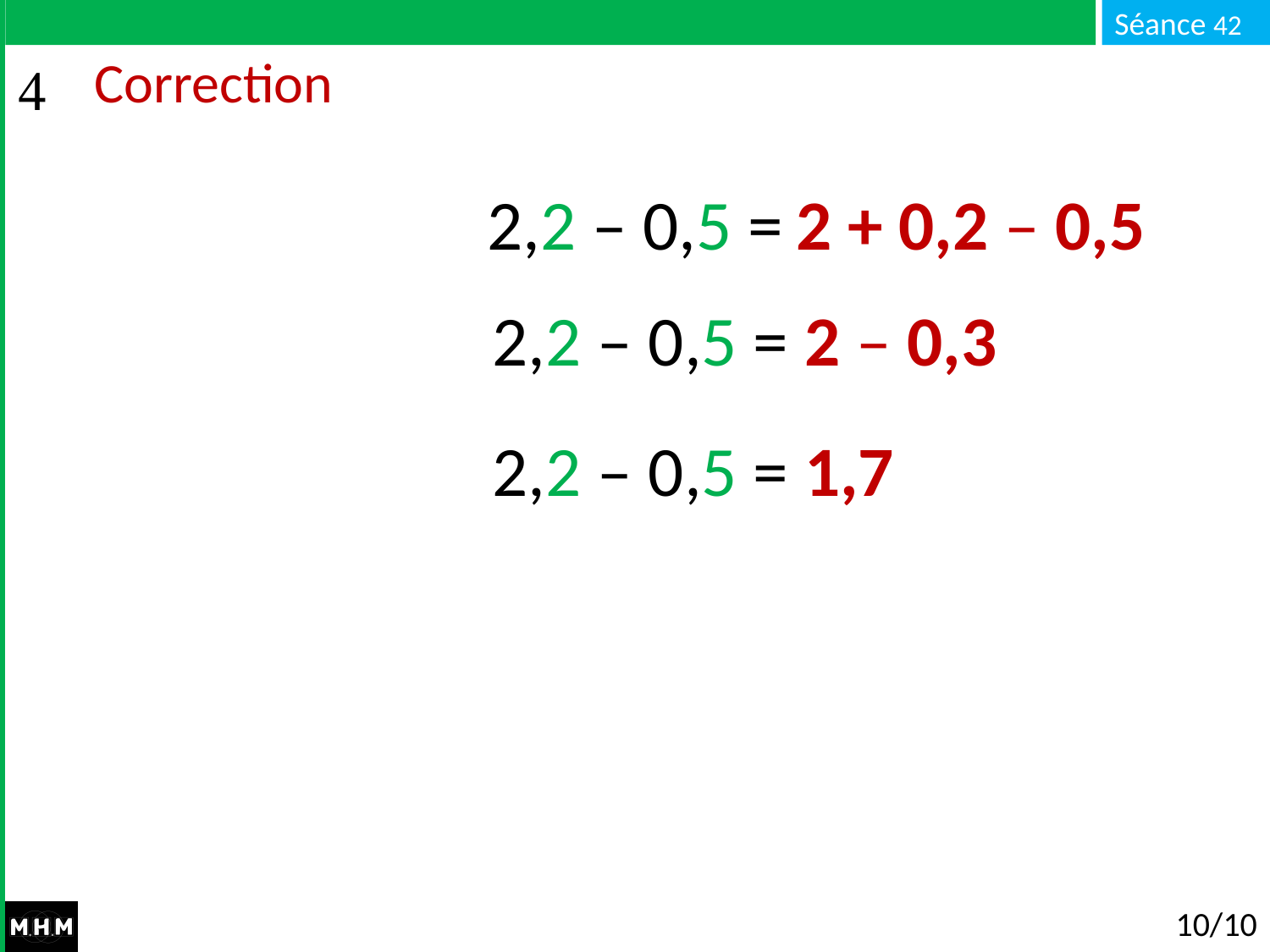

# Correction
2,2 – 0,5 =
2 + 0,2 – 0,5
2,2 – 0,5 = 2 – 0,3
2,2 – 0,5 = 1,7
10/10